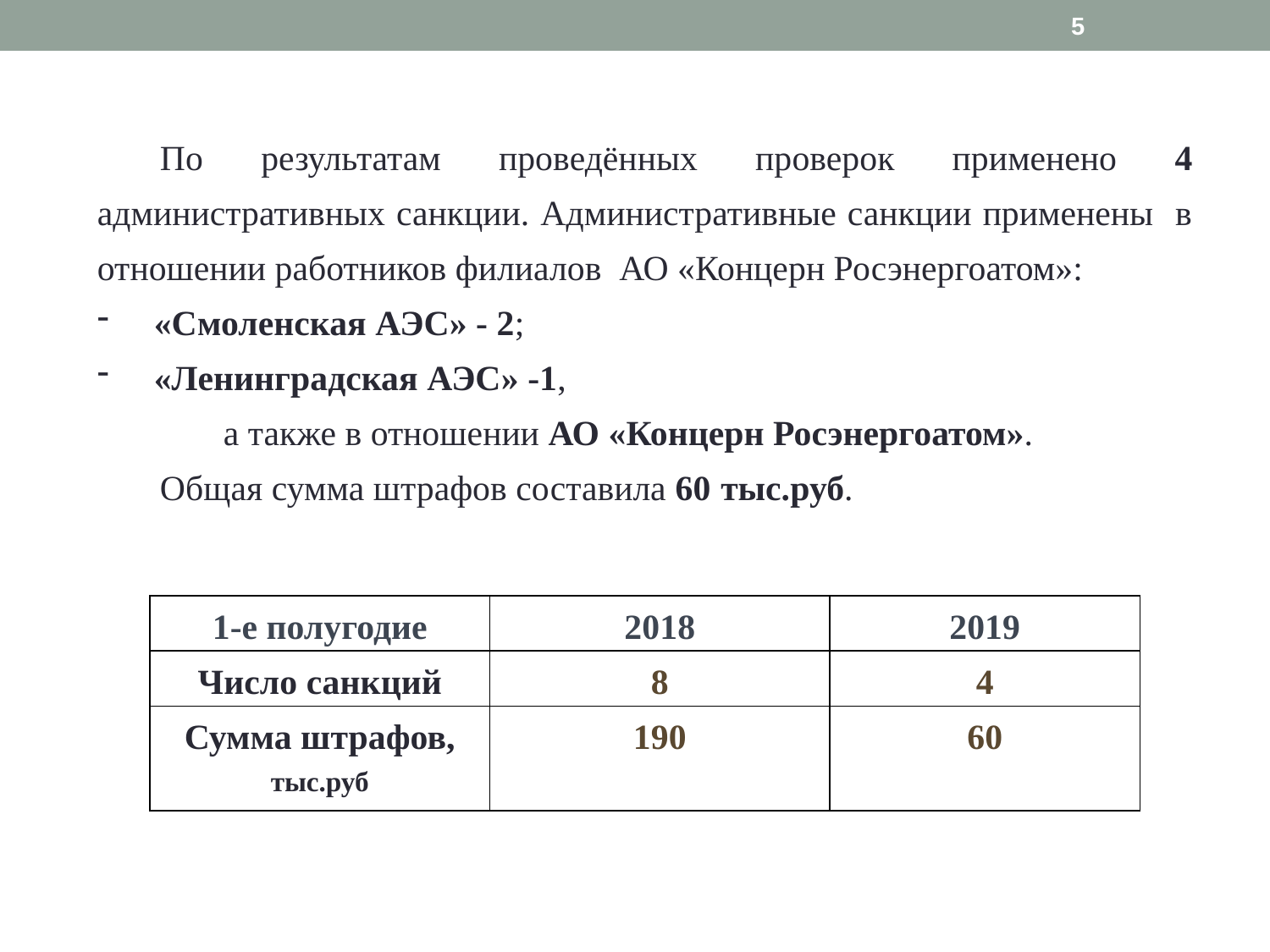

5
По результатам проведённых проверок применено 4 административных санкции. Административные санкции применены  в отношении работников филиалов  АО «Концерн Росэнергоатом»:
 «Смоленская АЭС» - 2;
 «Ленинградская АЭС» -1,
а также в отношении АО «Концерн Росэнергоатом».
Общая сумма штрафов составила 60 тыс.руб.
| 1-е полугодие | 2018 | 2019 |
| --- | --- | --- |
| Число санкций | 8 | 4 |
| Сумма штрафов, тыс.руб | 190 | 60 |